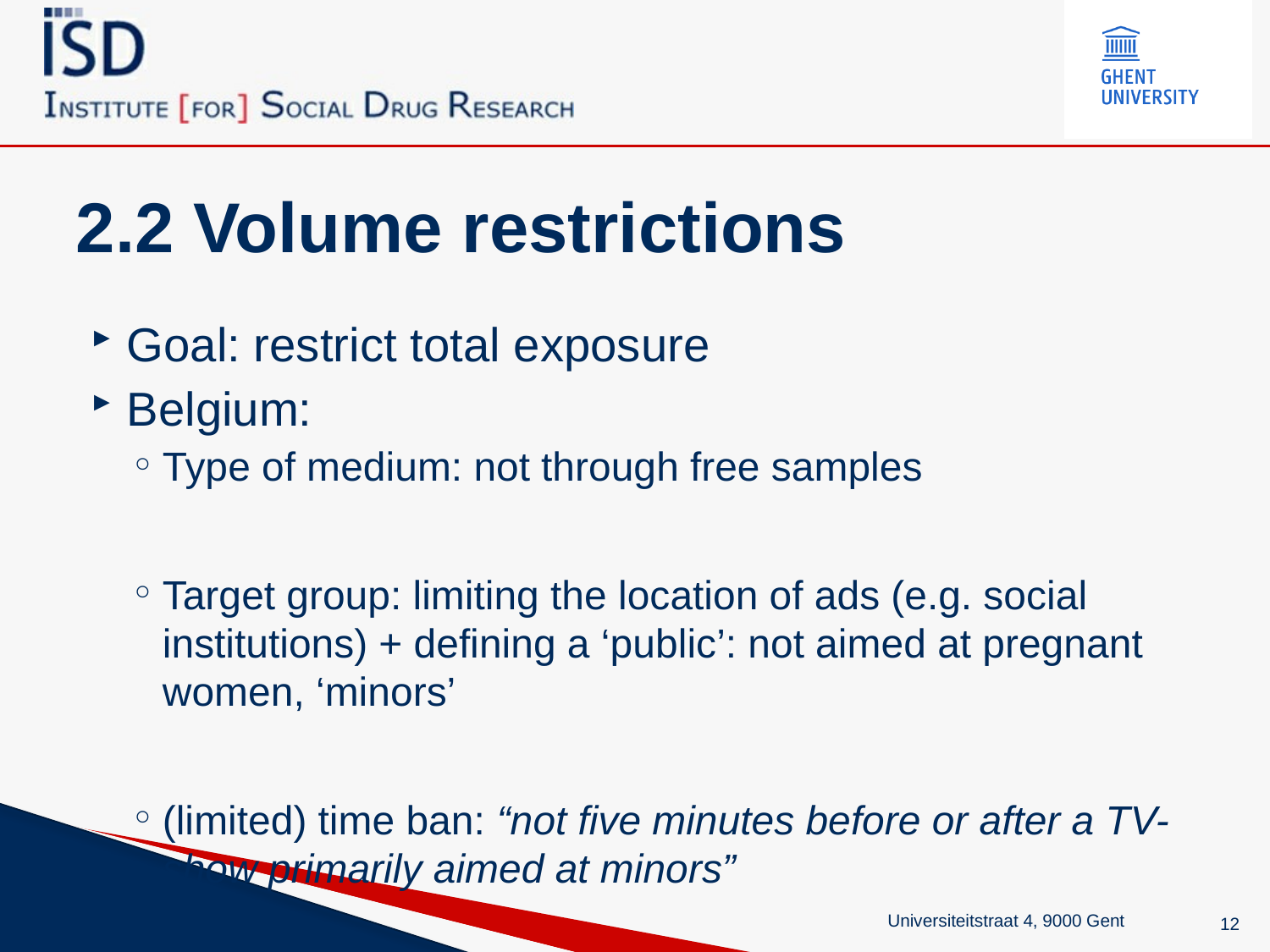

# 2.2 Volume restrictions
Goal: restrict total exposure
Belgium:
Type of medium: not through free samples

Target group: limiting the location of ads (e.g. social institutions) + defining a ‘public’: not aimed at pregnant women, ‘minors’

(limited) time ban: “not five minutes before or after a TV-show primarily aimed at minors”
Universiteitstraat 4, 9000 Gent
12